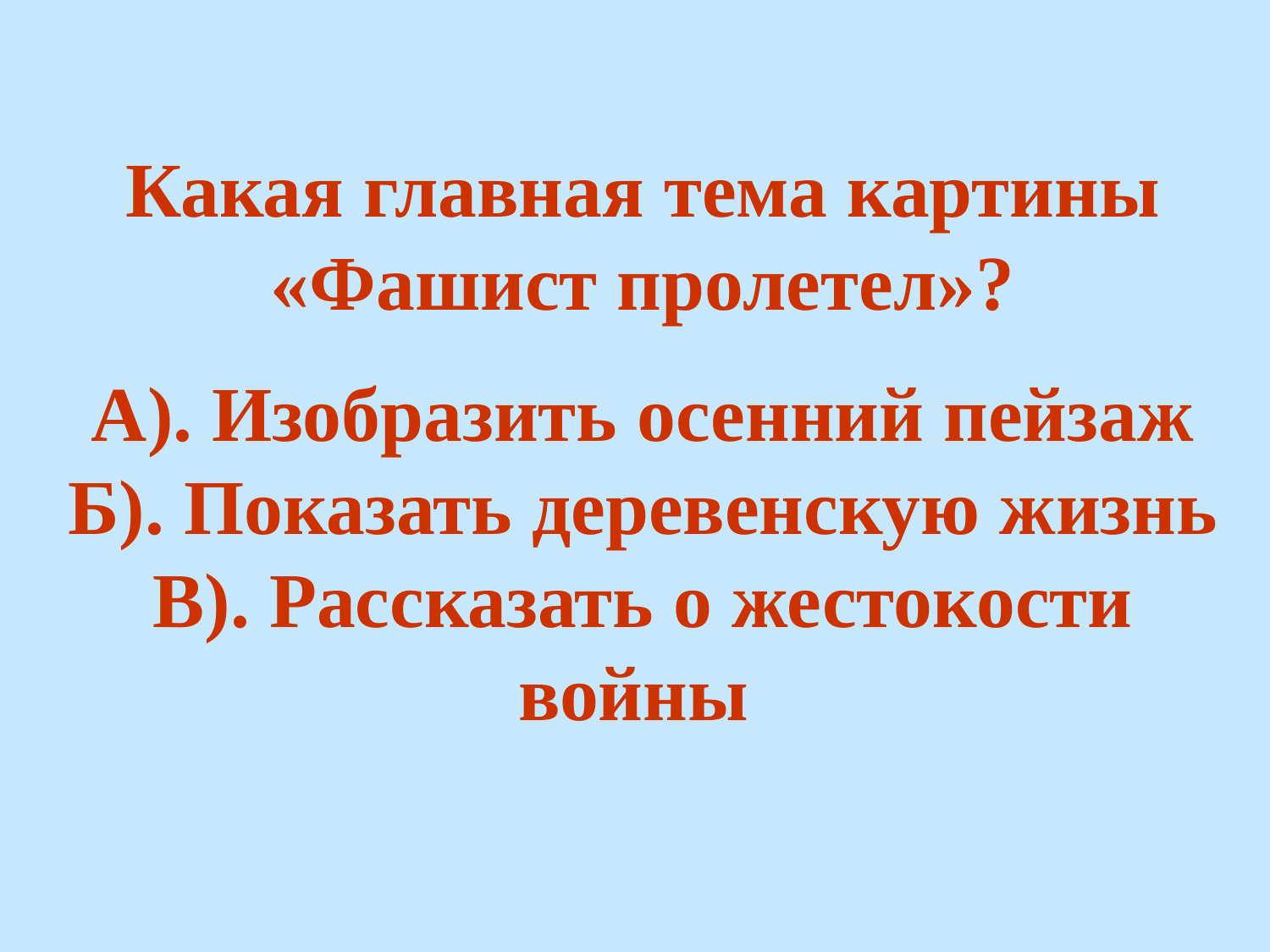

Какая главная тема картины «Фашист пролетел»?

А). Изобразить осенний пейзаж
Б). Показать деревенскую жизнь
В). Рассказать о жестокости войны